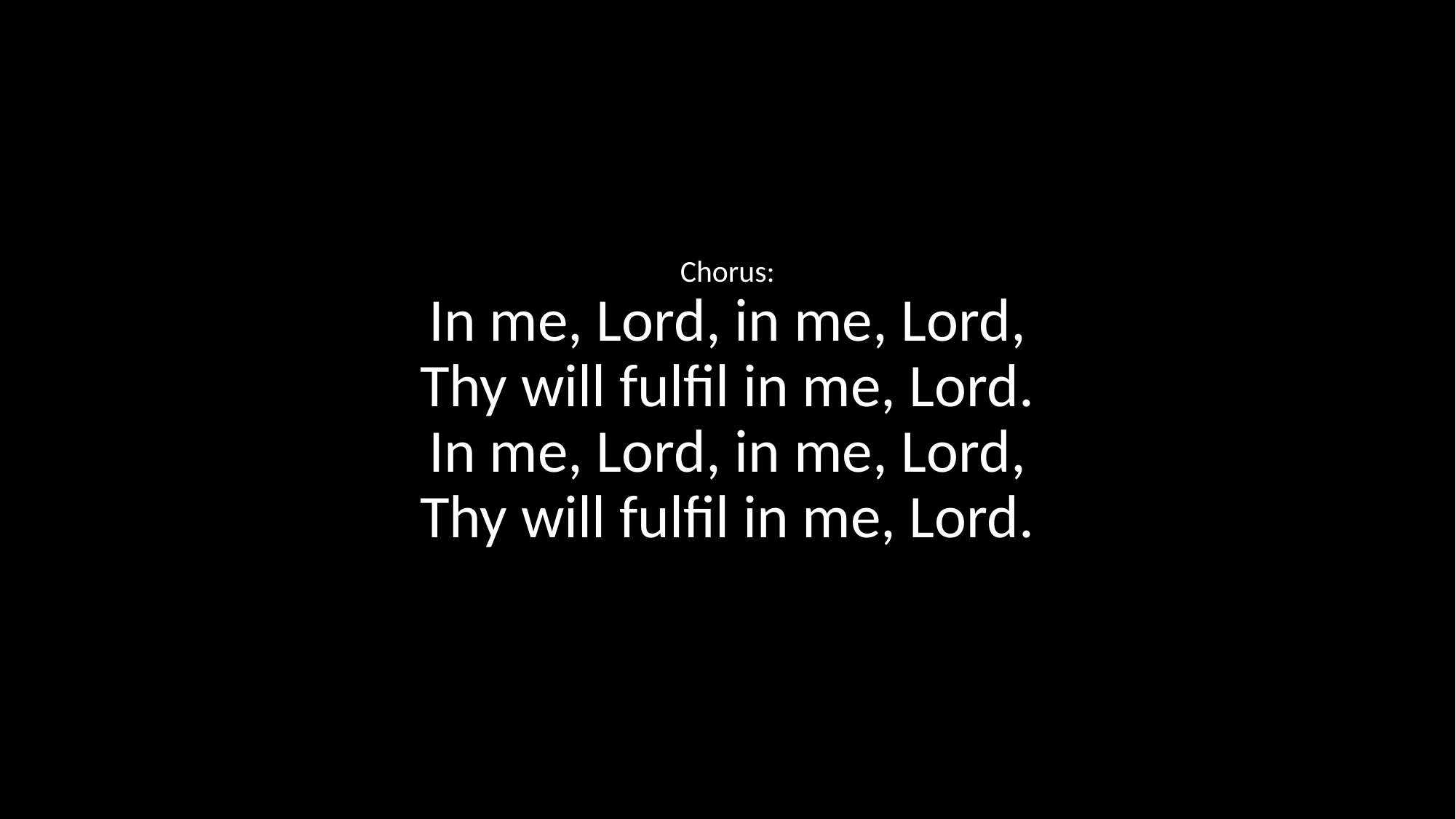

Chorus:
In me, Lord, in me, Lord,
Thy will fulfil in me, Lord.
In me, Lord, in me, Lord,
Thy will fulfil in me, Lord.